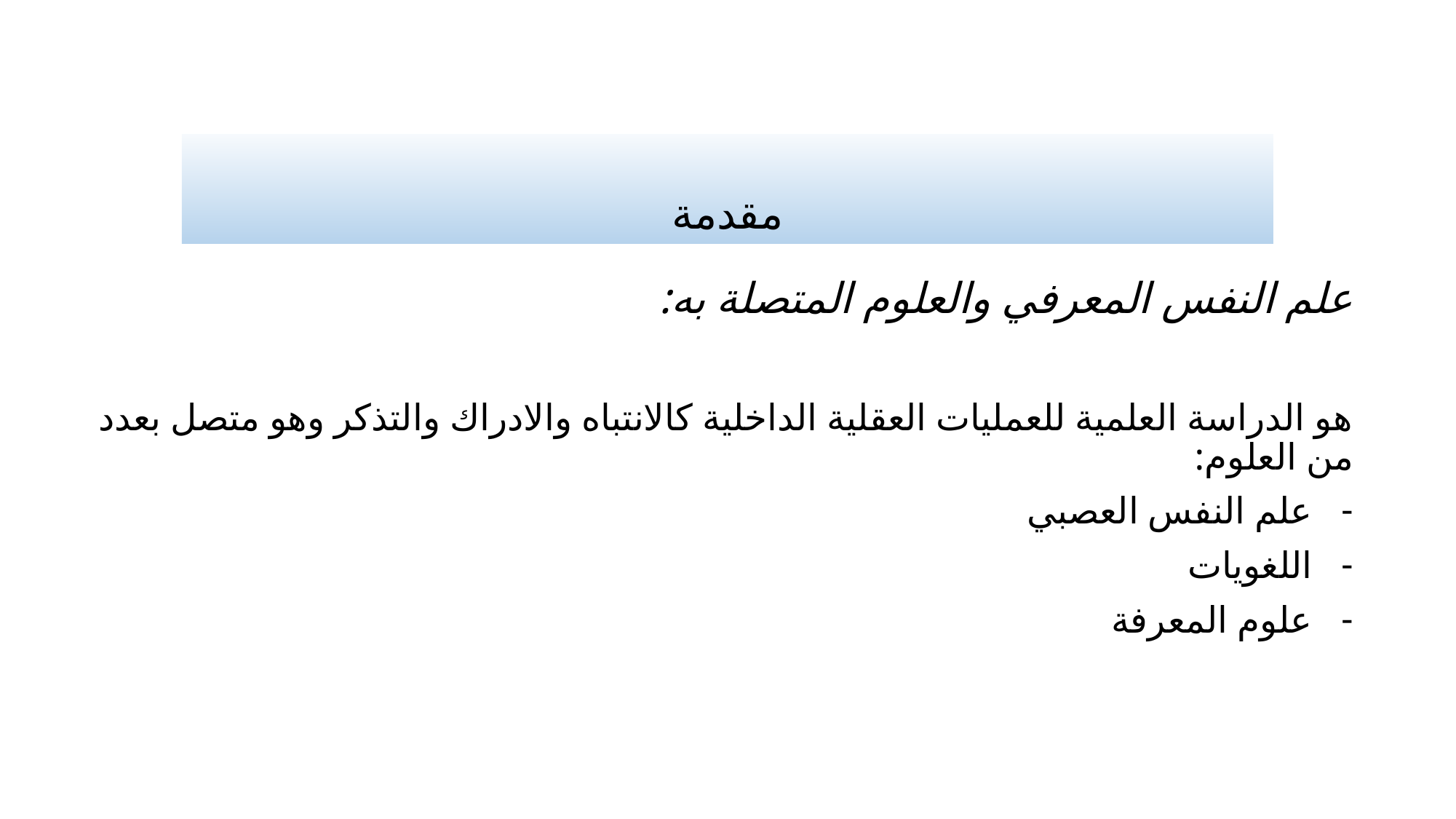

# مقدمة
علم النفس المعرفي والعلوم المتصلة به:

هو الدراسة العلمية للعمليات العقلية الداخلية كالانتباه والادراك والتذكر وهو متصل بعدد من العلوم:
علم النفس العصبي
اللغويات
علوم المعرفة